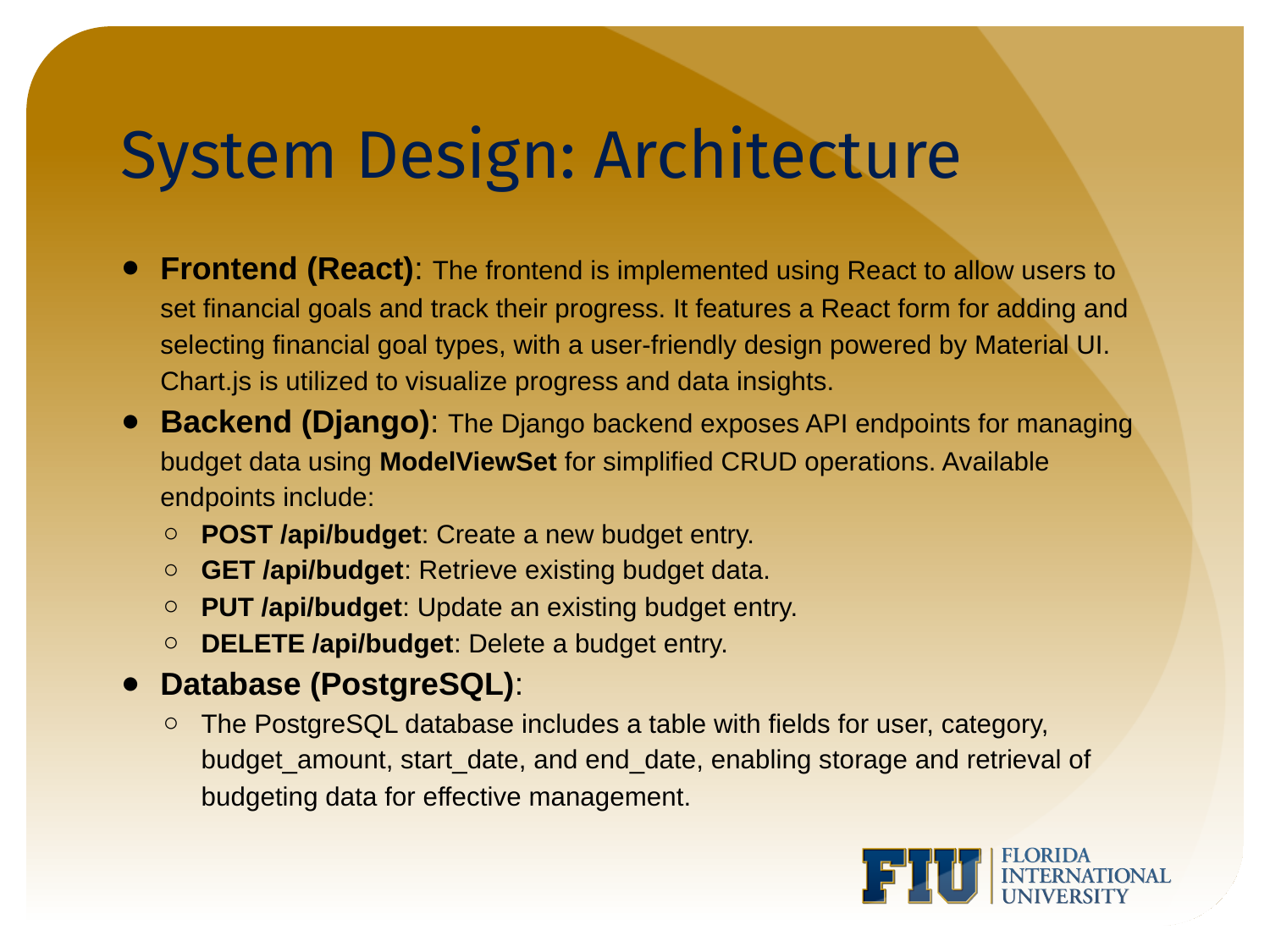

# System Design: Architecture
Frontend (React): The frontend is implemented using React to allow users to set financial goals and track their progress. It features a React form for adding and selecting financial goal types, with a user-friendly design powered by Material UI. Chart.js is utilized to visualize progress and data insights.
Backend (Django): The Django backend exposes API endpoints for managing budget data using ModelViewSet for simplified CRUD operations. Available endpoints include:
POST /api/budget: Create a new budget entry.
GET /api/budget: Retrieve existing budget data.
PUT /api/budget: Update an existing budget entry.
DELETE /api/budget: Delete a budget entry.
Database (PostgreSQL):
The PostgreSQL database includes a table with fields for user, category, budget_amount, start_date, and end_date, enabling storage and retrieval of budgeting data for effective management.